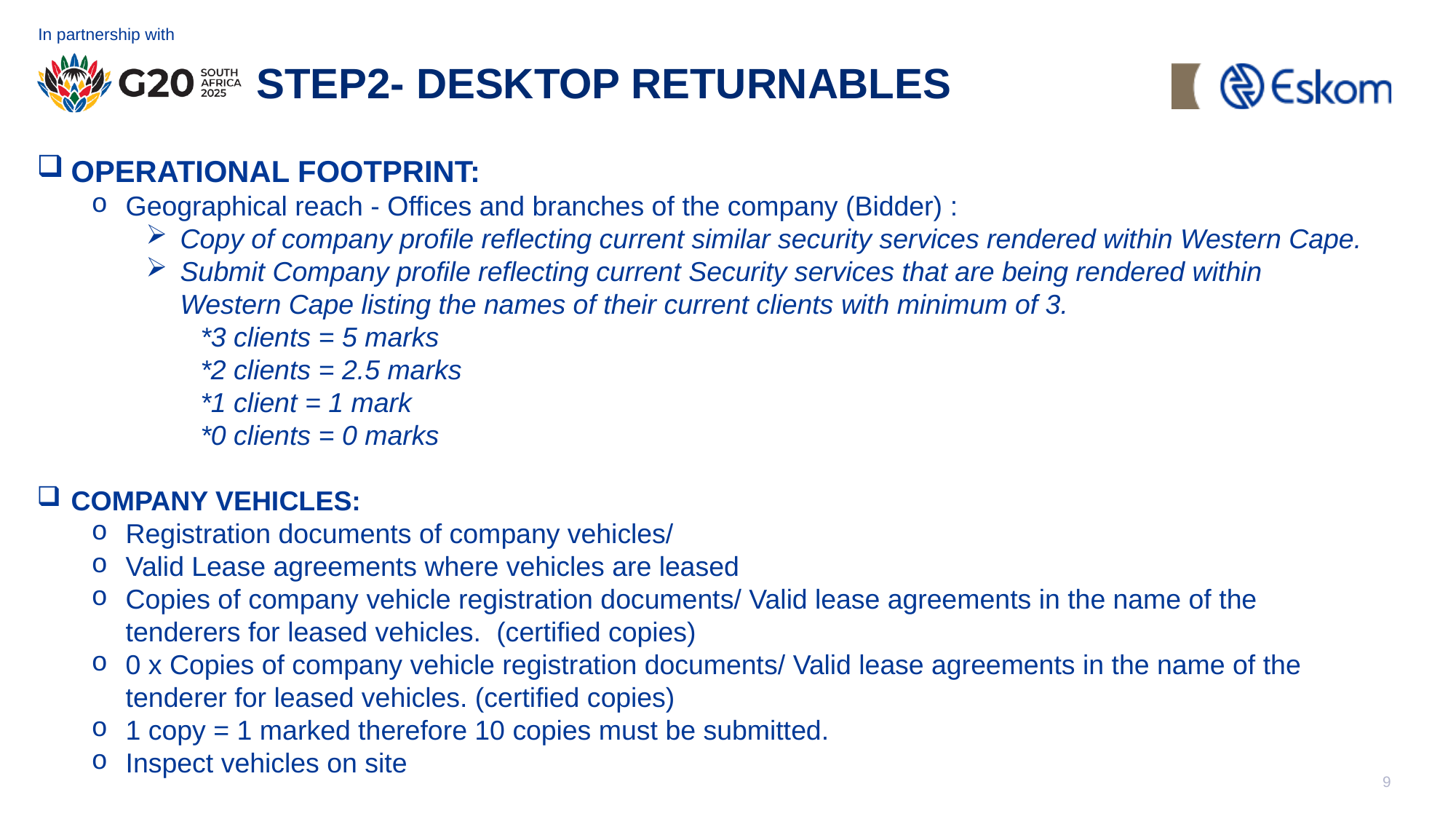

#
STEP2- DESKTOP RETURNABLES
OPERATIONAL FOOTPRINT:
Geographical reach - Offices and branches of the company (Bidder) :
Copy of company profile reflecting current similar security services rendered within Western Cape.
Submit Company profile reflecting current Security services that are being rendered within Western Cape listing the names of their current clients with minimum of 3.
*3 clients = 5 marks
*2 clients = 2.5 marks
*1 client = 1 mark
*0 clients = 0 marks

COMPANY VEHICLES:
Registration documents of company vehicles/
Valid Lease agreements where vehicles are leased
Copies of company vehicle registration documents/ Valid lease agreements in the name of the tenderers for leased vehicles.  (certified copies)
0 x Copies of company vehicle registration documents/ Valid lease agreements in the name of the tenderer for leased vehicles. (certified copies)
1 copy = 1 marked therefore 10 copies must be submitted.
Inspect vehicles on site

9